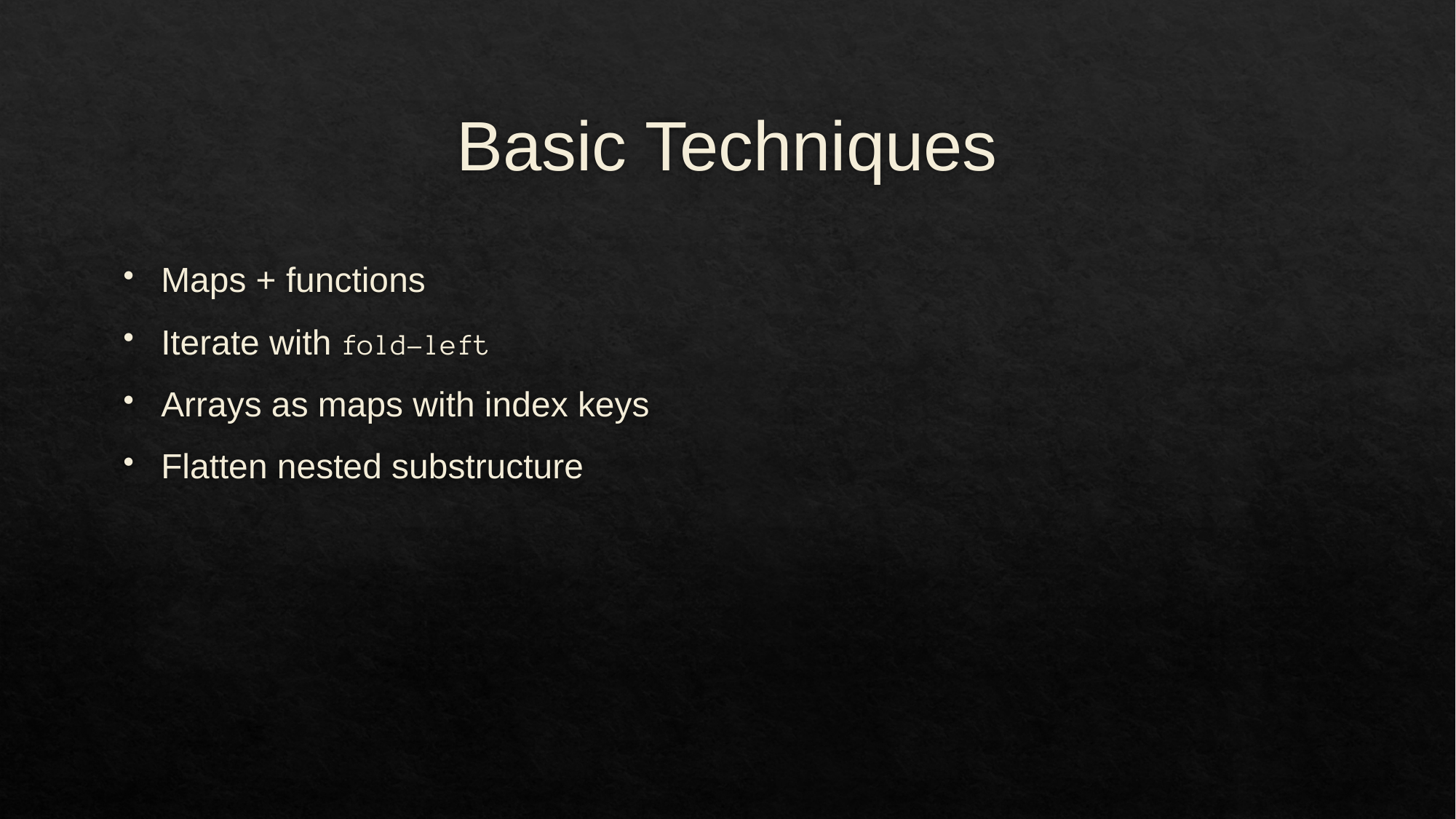

# Basic Techniques
Maps + functions
Iterate with fold-left
Arrays as maps with index keys
Flatten nested substructure